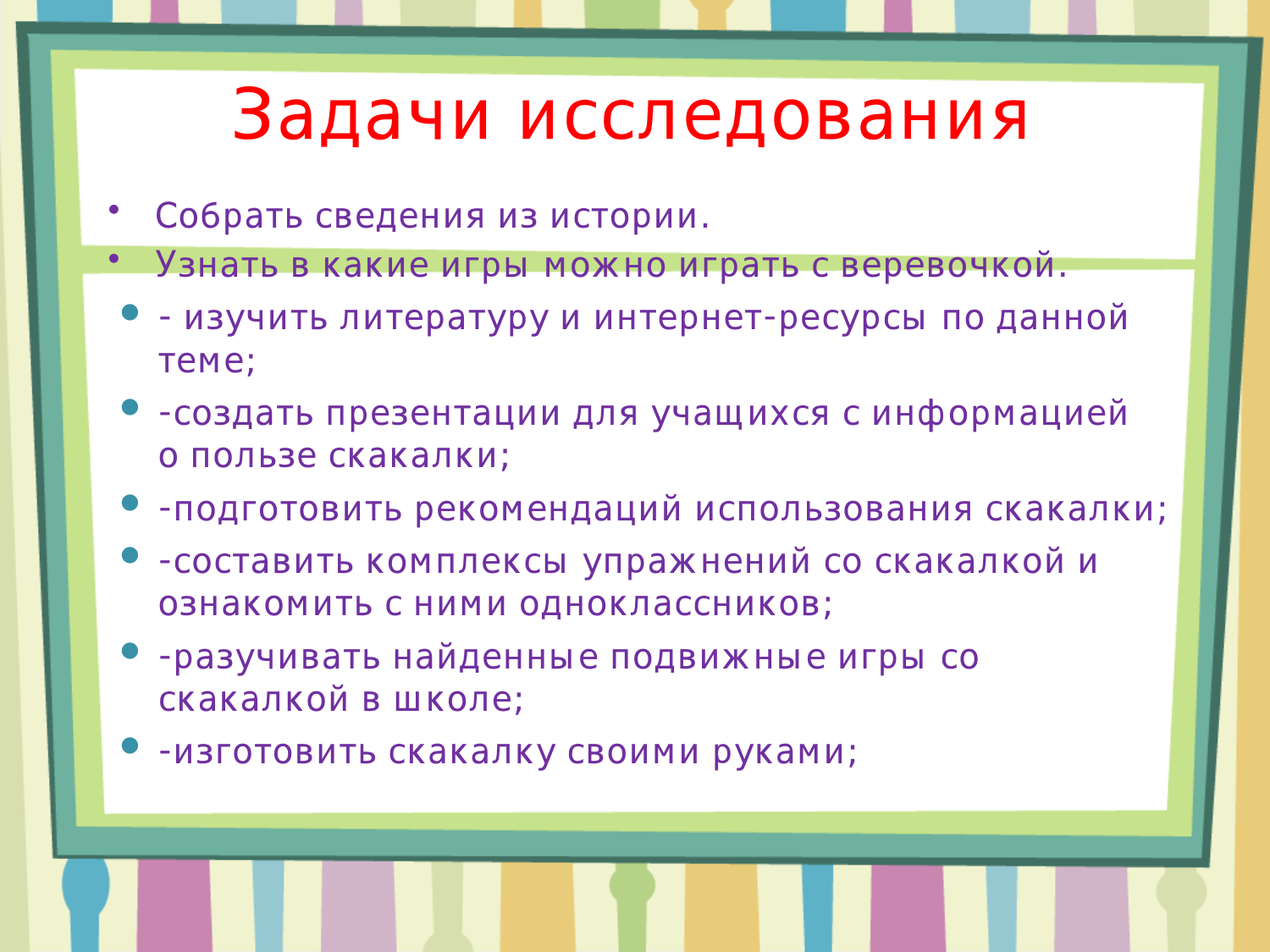

# Задачи исследования
Собрать сведения из истории.
Узнать в какие игры можно играть с веревочкой.
- изучить литературу и интернет-ресурсы по данной теме;
-создать презентации для учащихся с информацией  о пользе скакалки;
-подготовить рекомендаций использования скакалки;
-составить комплексы упражнений со скакалкой и ознакомить с ними одноклассников;
-разучивать найденные подвижные игры со скакалкой в школе;
-изготовить скакалку своими руками;